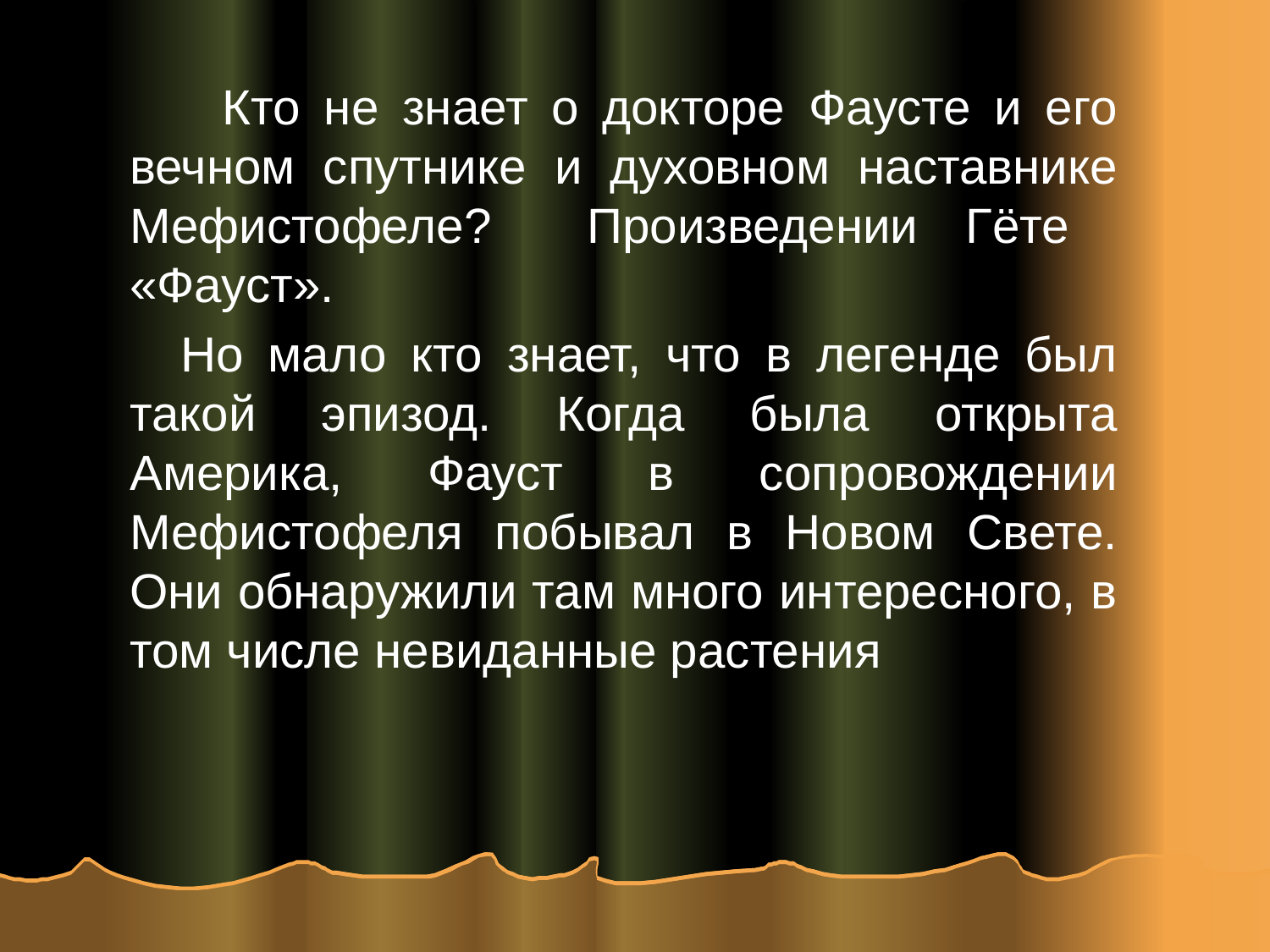

Кто не знает о докторе Фаусте и его вечном спутнике и духовном наставнике Мефистофеле?  Произведении Гёте  «Фауст».
    Но мало кто знает, что в легенде был такой эпизод. Когда была открыта Америка, Фауст в сопровождении Мефистофеля побывал в Новом Свете. Они обнаружили там много интересного, в том числе невиданные растения